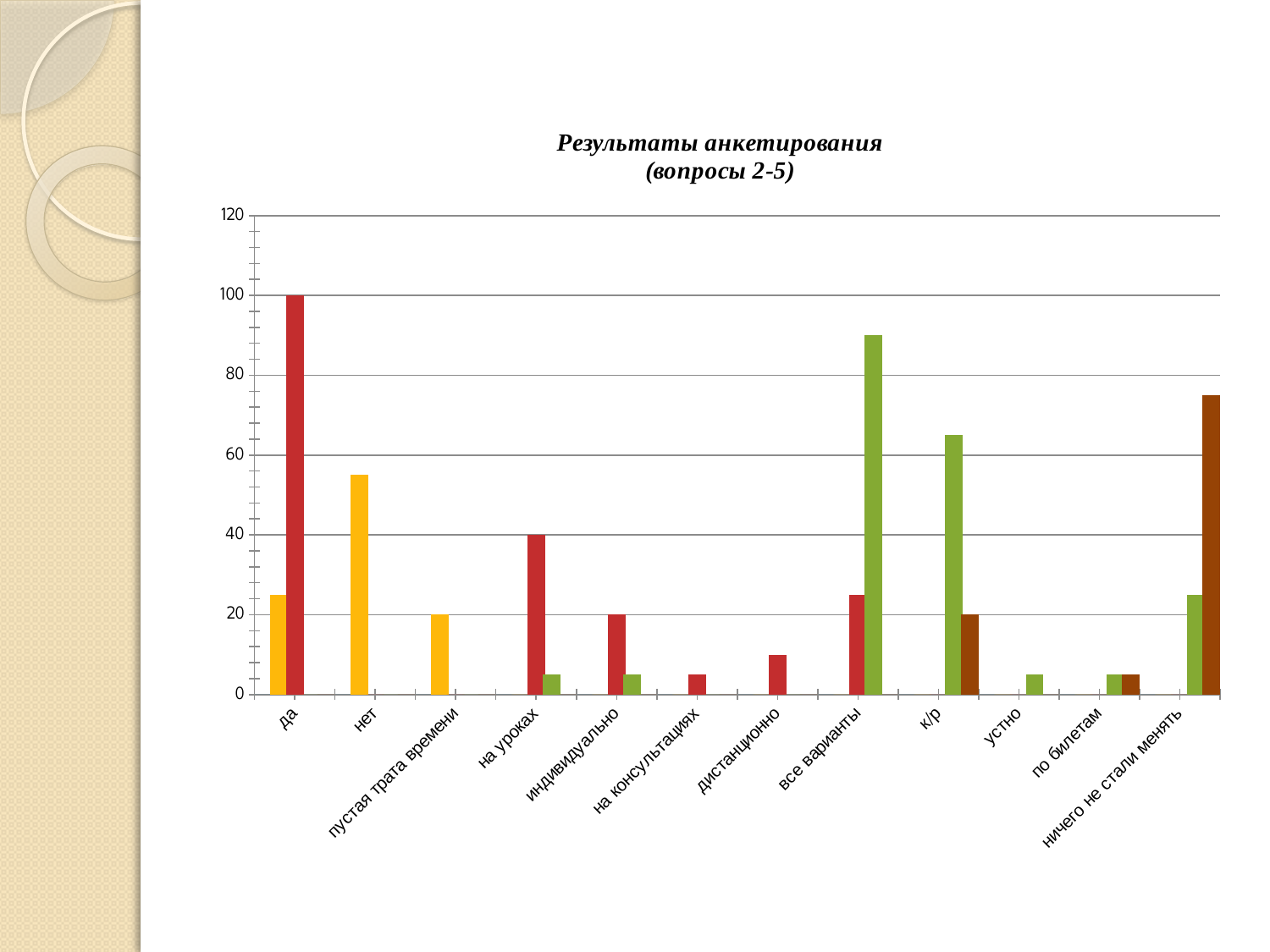

### Chart: Результаты анкетирования
(вопросы 2-5)

| Category | 1 | 2 | 3 | 4 | 5 |
|---|---|---|---|---|---|
| да | None | 25.0 | 100.0 | None | None |
| нет | None | 55.0 | 0.0 | None | None |
| пустая трата времени | None | 20.0 | 0.0 | None | None |
| на уроках | None | None | 40.0 | 5.0 | None |
| индивидуально | None | None | 20.0 | 5.0 | None |
| на консультациях | None | None | 5.0 | 0.0 | None |
| дистанционно | 0.0 | None | 10.0 | 0.0 | None |
| все варианты | None | None | 25.0 | 90.0 | None |
| к/р | None | None | None | 65.0 | 20.0 |
| устно | None | None | None | 5.0 | 0.0 |
| по билетам | None | None | None | 5.0 | 5.0 |
| ничего не стали менять | None | None | None | 25.0 | 75.0 |